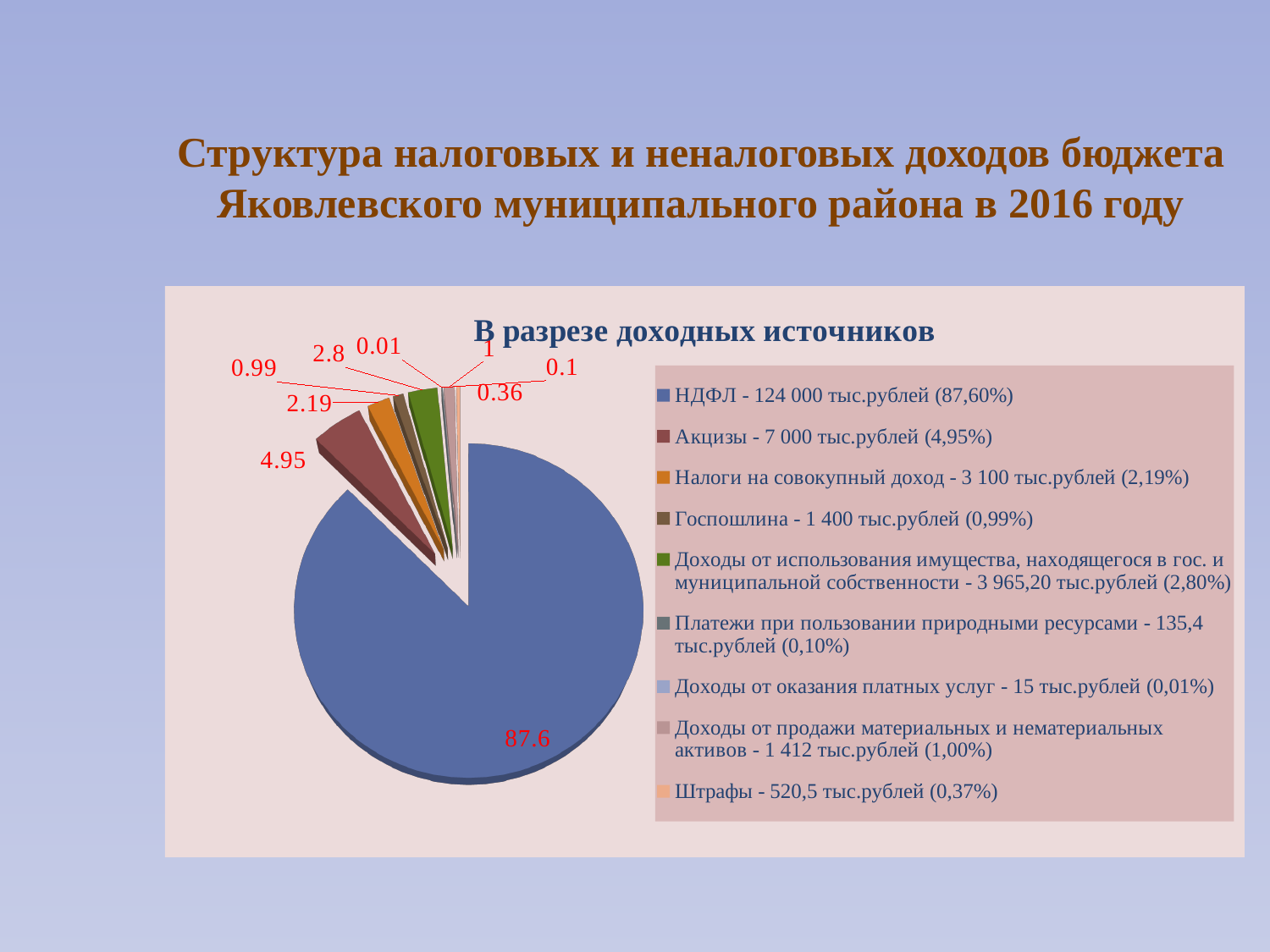

# Структура налоговых и неналоговых доходов бюджета Яковлевского муниципального района в 2016 году

[unsupported chart]